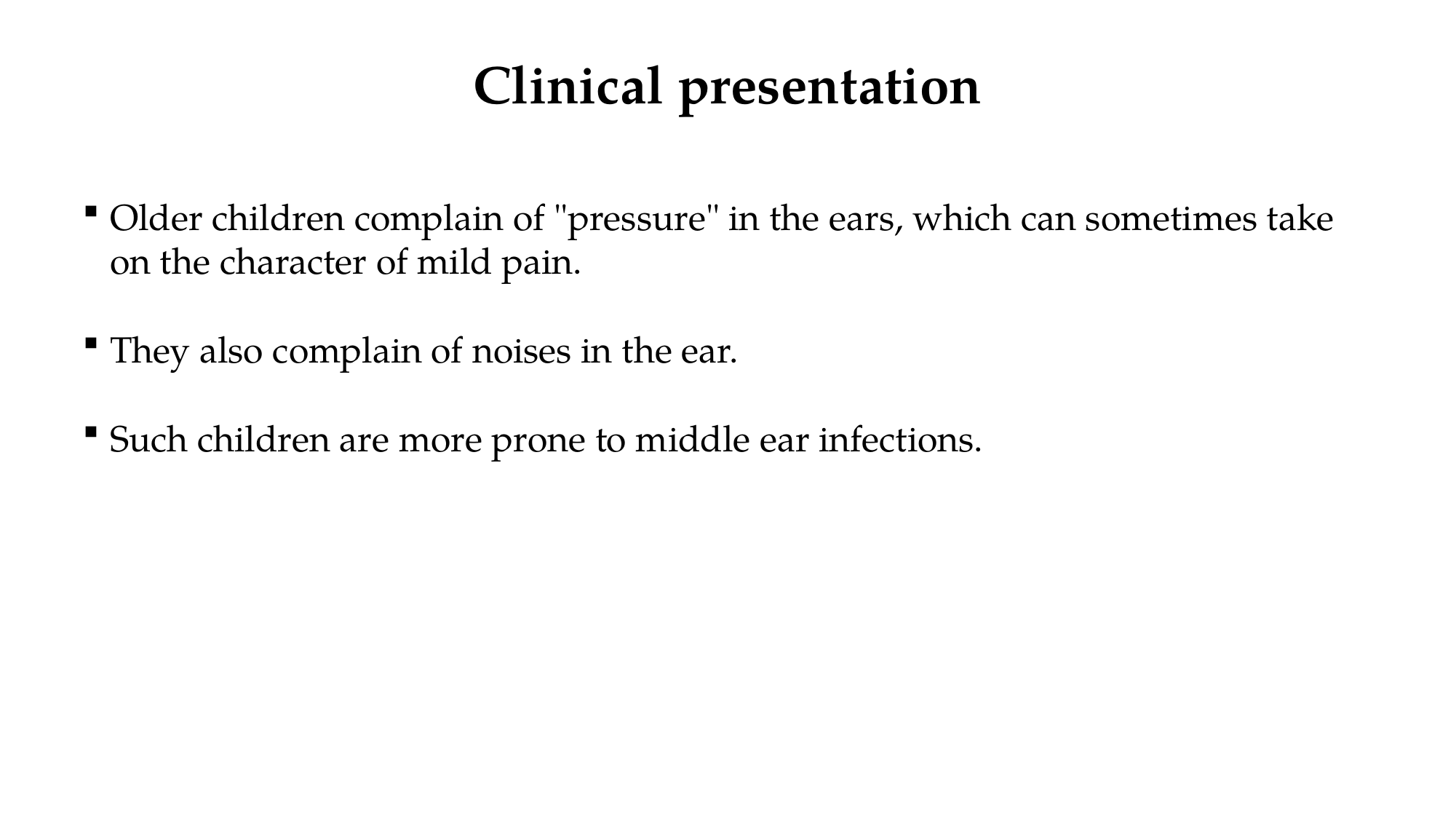

Clinical presentation
Older children complain of "pressure" in the ears, which can sometimes take on the character of mild pain.

They also complain of noises in the ear.

Such children are more prone to middle ear infections.